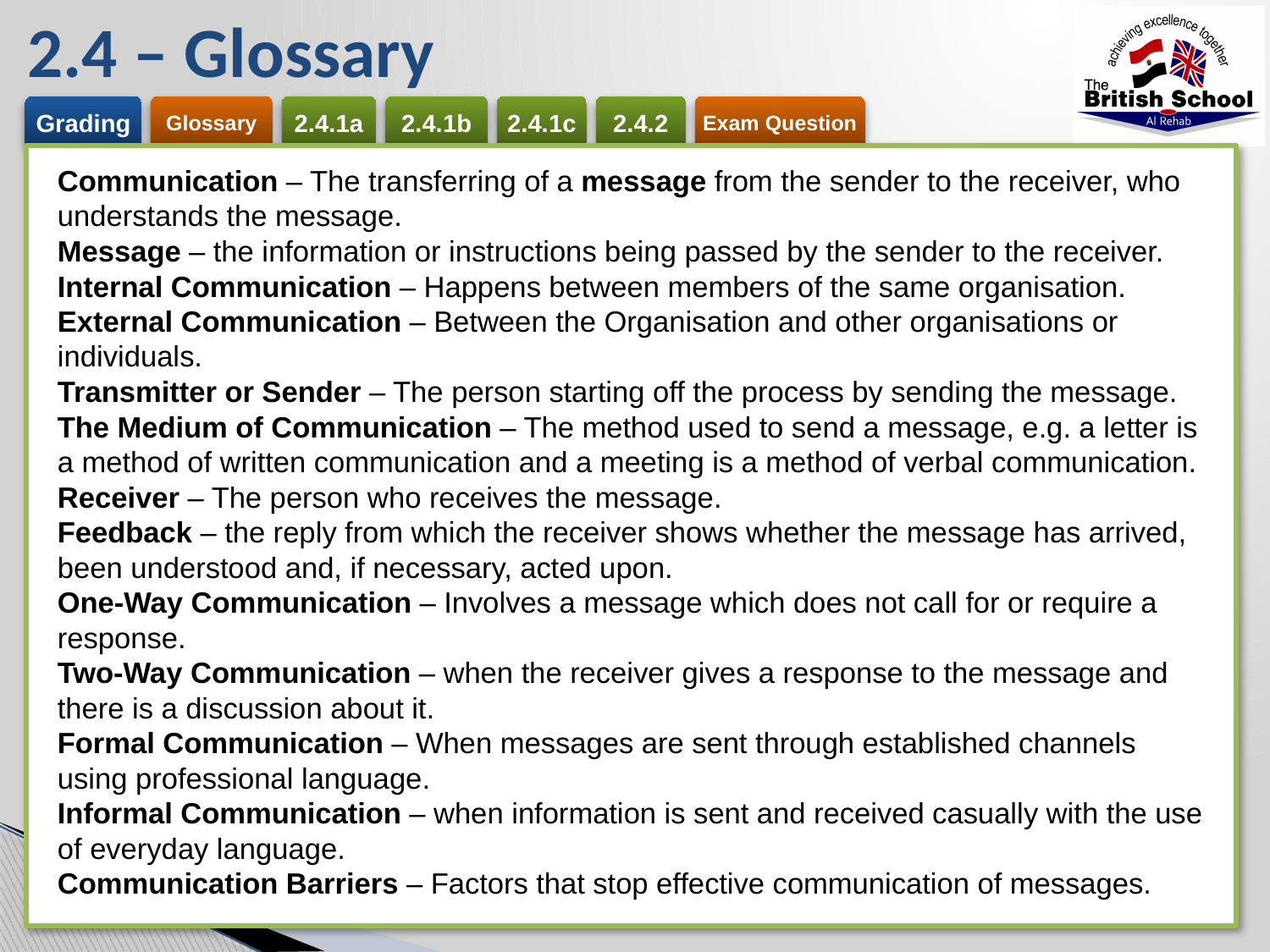

# 2.4 – Glossary
Communication – The transferring of a message from the sender to the receiver, who understands the message.
Message – the information or instructions being passed by the sender to the receiver.
Internal Communication – Happens between members of the same organisation.
External Communication – Between the Organisation and other organisations or individuals.
Transmitter or Sender – The person starting off the process by sending the message.
The Medium of Communication – The method used to send a message, e.g. a letter is a method of written communication and a meeting is a method of verbal communication.
Receiver – The person who receives the message.
Feedback – the reply from which the receiver shows whether the message has arrived, been understood and, if necessary, acted upon.
One-Way Communication – Involves a message which does not call for or require a response.
Two-Way Communication – when the receiver gives a response to the message and there is a discussion about it.
Formal Communication – When messages are sent through established channels using professional language.
Informal Communication – when information is sent and received casually with the use of everyday language.
Communication Barriers – Factors that stop effective communication of messages.